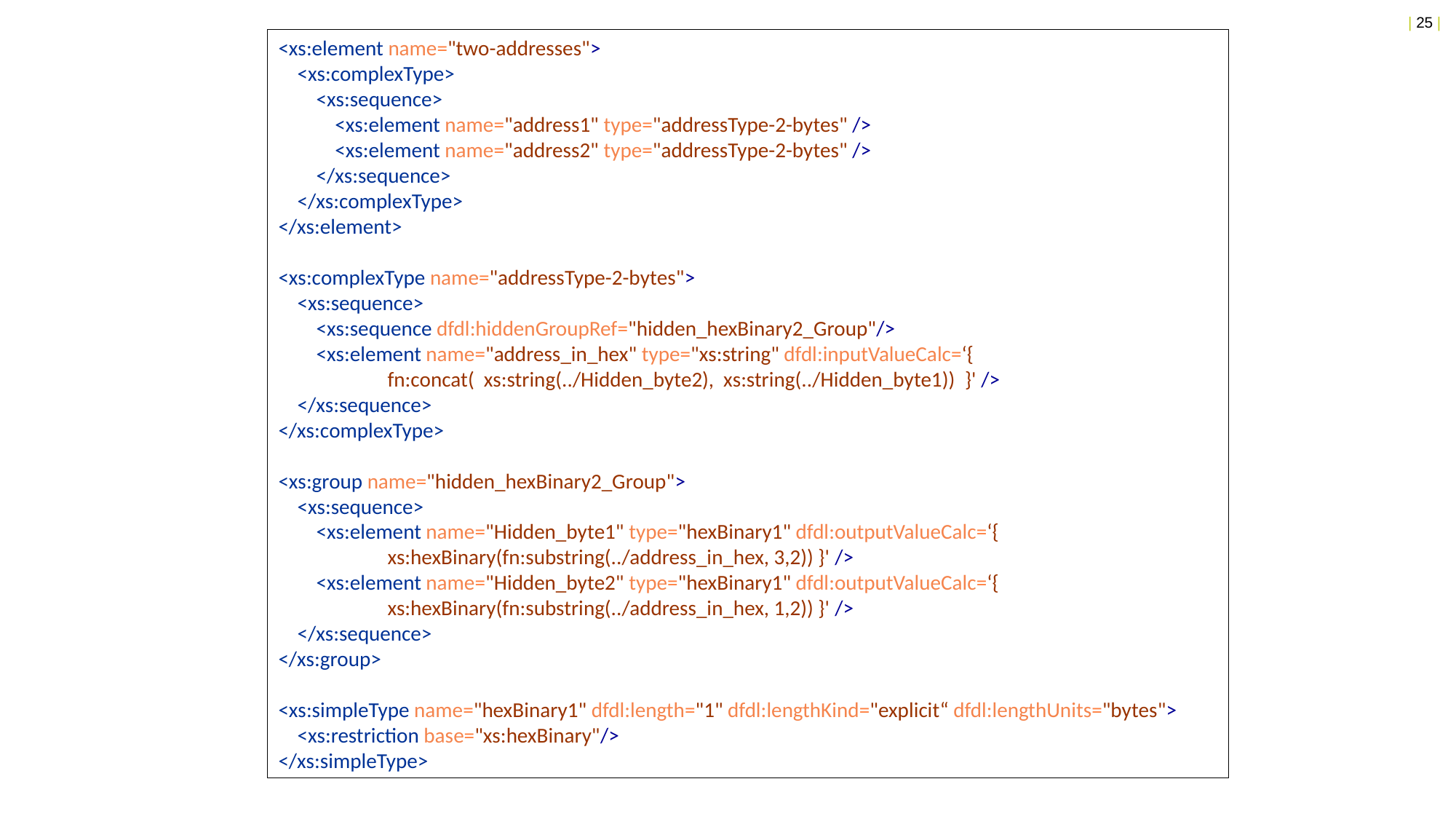

<xs:element name="two-addresses">
    <xs:complexType>
        <xs:sequence>
            <xs:element name="address1" type="addressType-2-bytes" />
            <xs:element name="address2" type="addressType-2-bytes" />
        </xs:sequence>
    </xs:complexType>
</xs:element>
<xs:complexType name="addressType-2-bytes">
    <xs:sequence>
        <xs:sequence dfdl:hiddenGroupRef="hidden_hexBinary2_Group"/>
        <xs:element name="address_in_hex" type="xs:string" dfdl:inputValueCalc=‘{
 	fn:concat(  xs:string(../Hidden_byte2),  xs:string(../Hidden_byte1))  }' />
    </xs:sequence>
</xs:complexType>
<xs:group name="hidden_hexBinary2_Group">
    <xs:sequence>
        <xs:element name="Hidden_byte1" type="hexBinary1" dfdl:outputValueCalc=‘{
	xs:hexBinary(fn:substring(../address_in_hex, 3,2)) }' />
        <xs:element name="Hidden_byte2" type="hexBinary1" dfdl:outputValueCalc=‘{
	xs:hexBinary(fn:substring(../address_in_hex, 1,2)) }' />
    </xs:sequence>
</xs:group>
<xs:simpleType name="hexBinary1" dfdl:length="1" dfdl:lengthKind="explicit“ dfdl:lengthUnits="bytes">
    <xs:restriction base="xs:hexBinary"/>
</xs:simpleType>